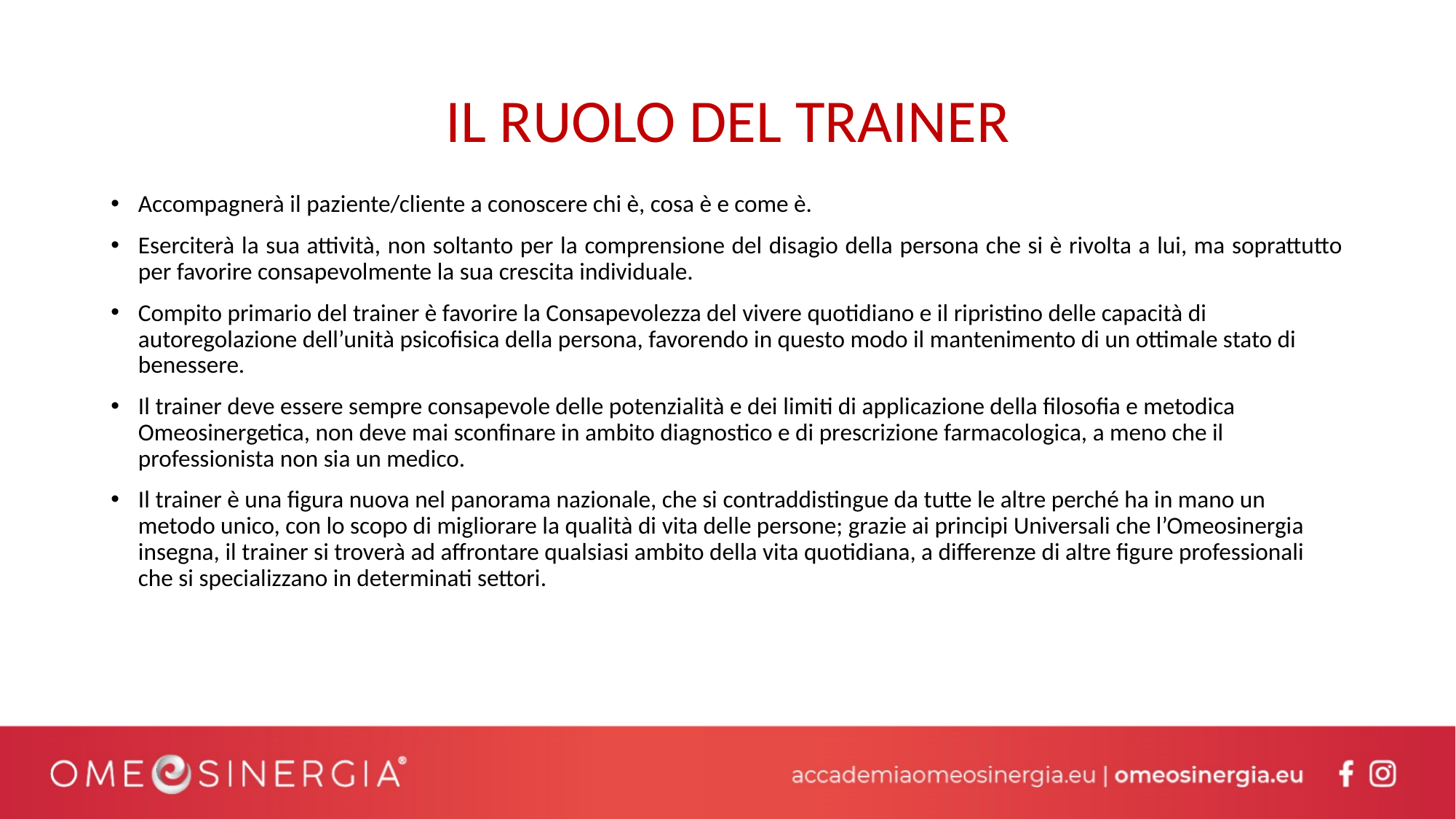

# IL RUOLO DEL TRAINER
Accompagnerà il paziente/cliente a conoscere chi è, cosa è e come è.
Eserciterà la sua attività, non soltanto per la comprensione del disagio della persona che si è rivolta a lui, ma soprattutto per favorire consapevolmente la sua crescita individuale.
Compito primario del trainer è favorire la Consapevolezza del vivere quotidiano e il ripristino delle capacità di autoregolazione dell’unità psicofisica della persona, favorendo in questo modo il mantenimento di un ottimale stato di benessere.
Il trainer deve essere sempre consapevole delle potenzialità e dei limiti di applicazione della filosofia e metodica Omeosinergetica, non deve mai sconfinare in ambito diagnostico e di prescrizione farmacologica, a meno che il professionista non sia un medico.
Il trainer è una figura nuova nel panorama nazionale, che si contraddistingue da tutte le altre perché ha in mano un metodo unico, con lo scopo di migliorare la qualità di vita delle persone; grazie ai principi Universali che l’Omeosinergia insegna, il trainer si troverà ad affrontare qualsiasi ambito della vita quotidiana, a differenze di altre figure professionali che si specializzano in determinati settori.